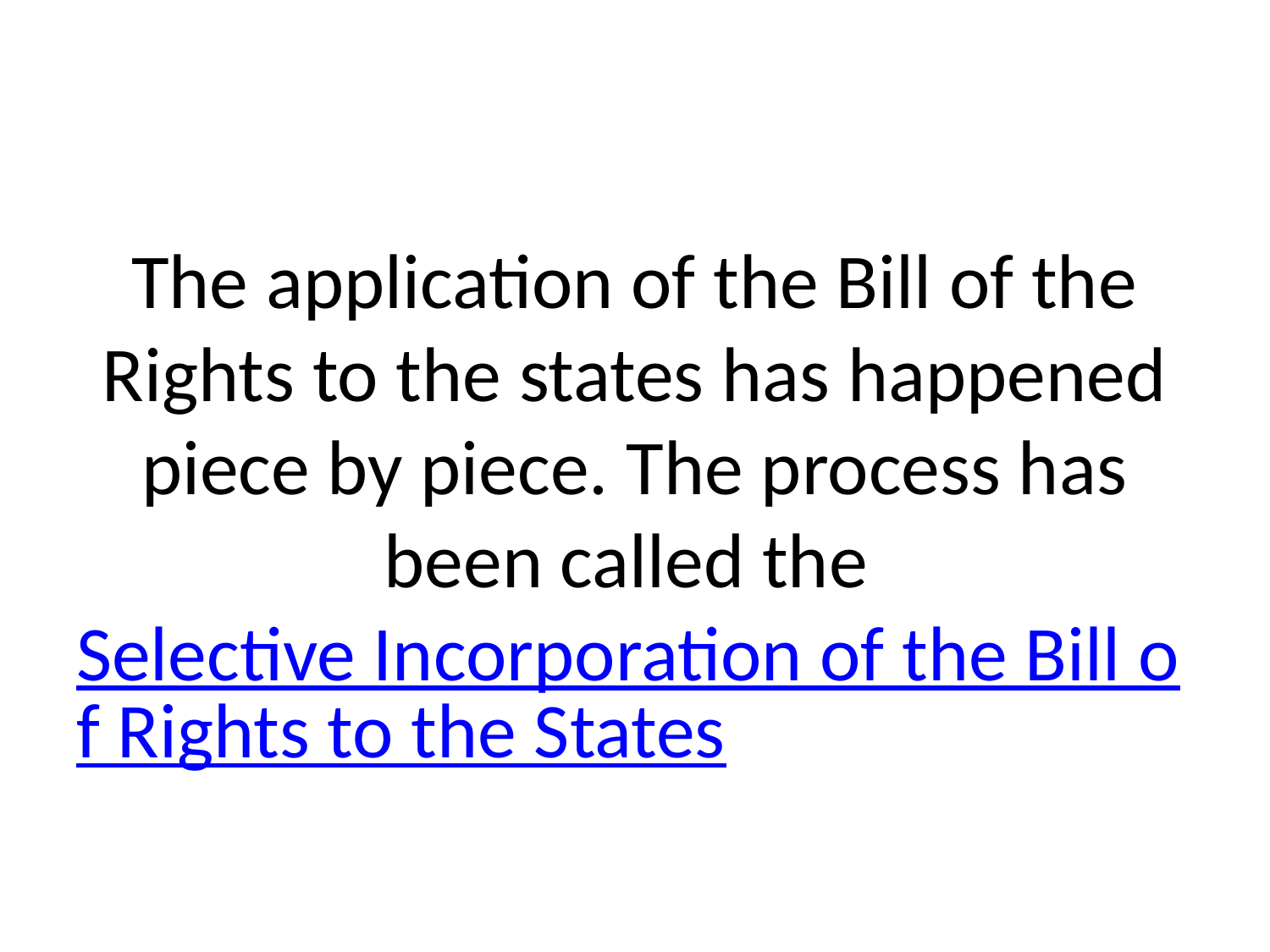

# The application of the Bill of the Rights to the states has happened piece by piece. The process has been called the Selective Incorporation of the Bill of Rights to the States